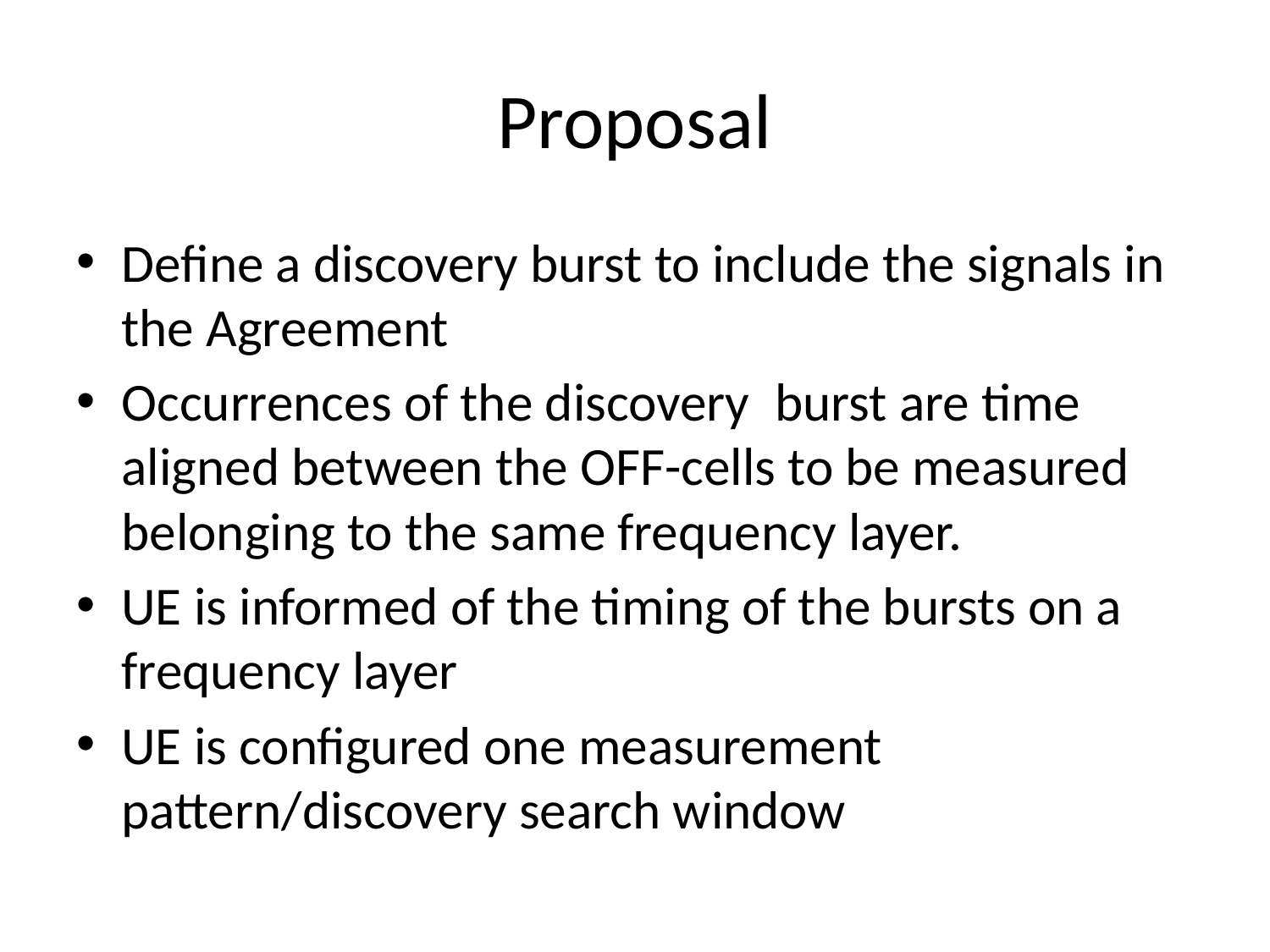

# Proposal
Define a discovery burst to include the signals in the Agreement
Occurrences of the discovery  burst are time aligned between the OFF-cells to be measured belonging to the same frequency layer.
UE is informed of the timing of the bursts on a frequency layer
UE is configured one measurement pattern/discovery search window